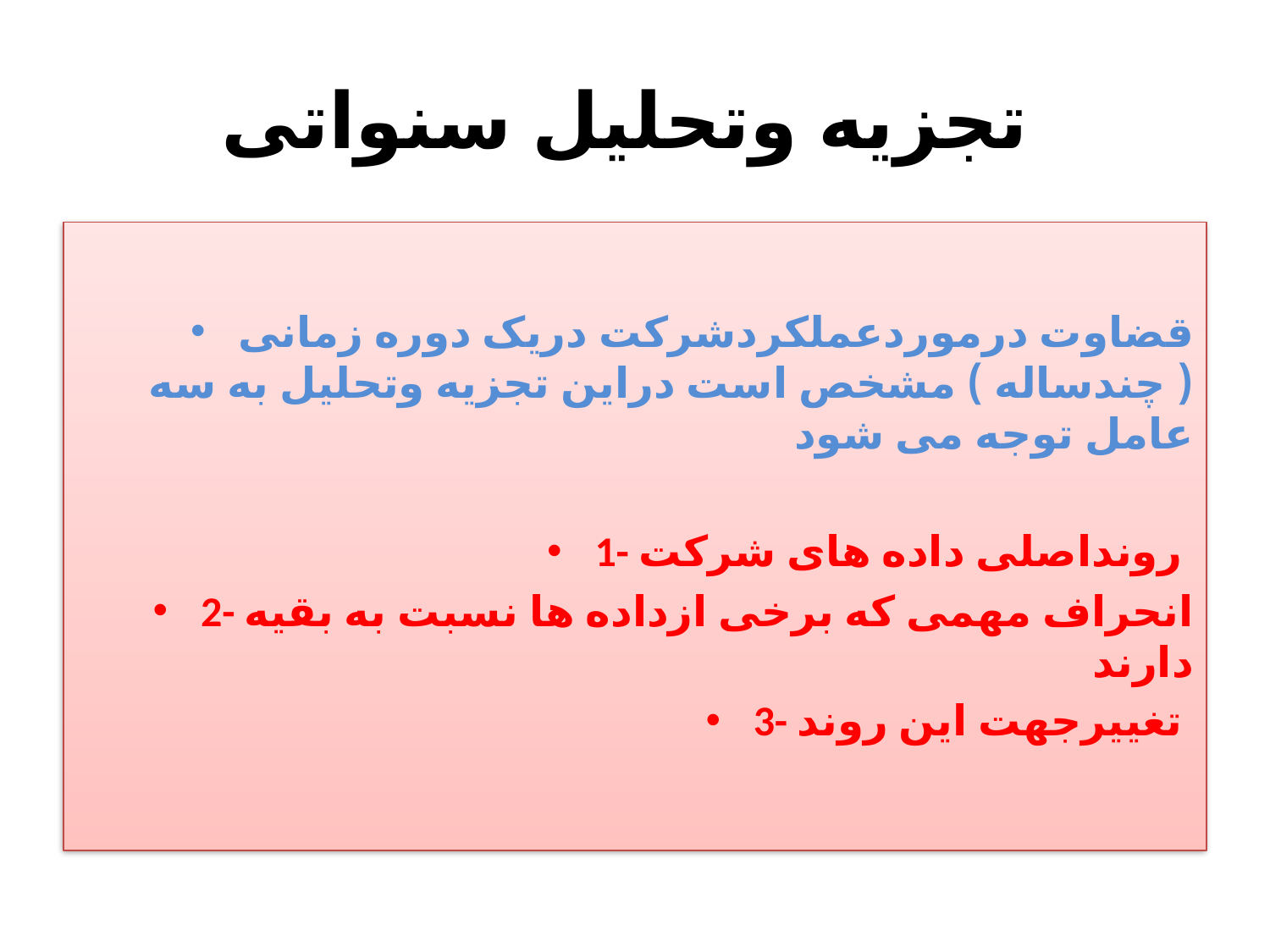

# تجزیه وتحلیل سنواتی

قضاوت درموردعملکردشرکت دریک دوره زمانی ( چندساله ) مشخص است دراین تجزیه وتحلیل به سه عامل توجه می شود

1- رونداصلی داده های شرکت
2- انحراف مهمی که برخی ازداده ها نسبت به بقیه دارند
3- تغییرجهت این روند